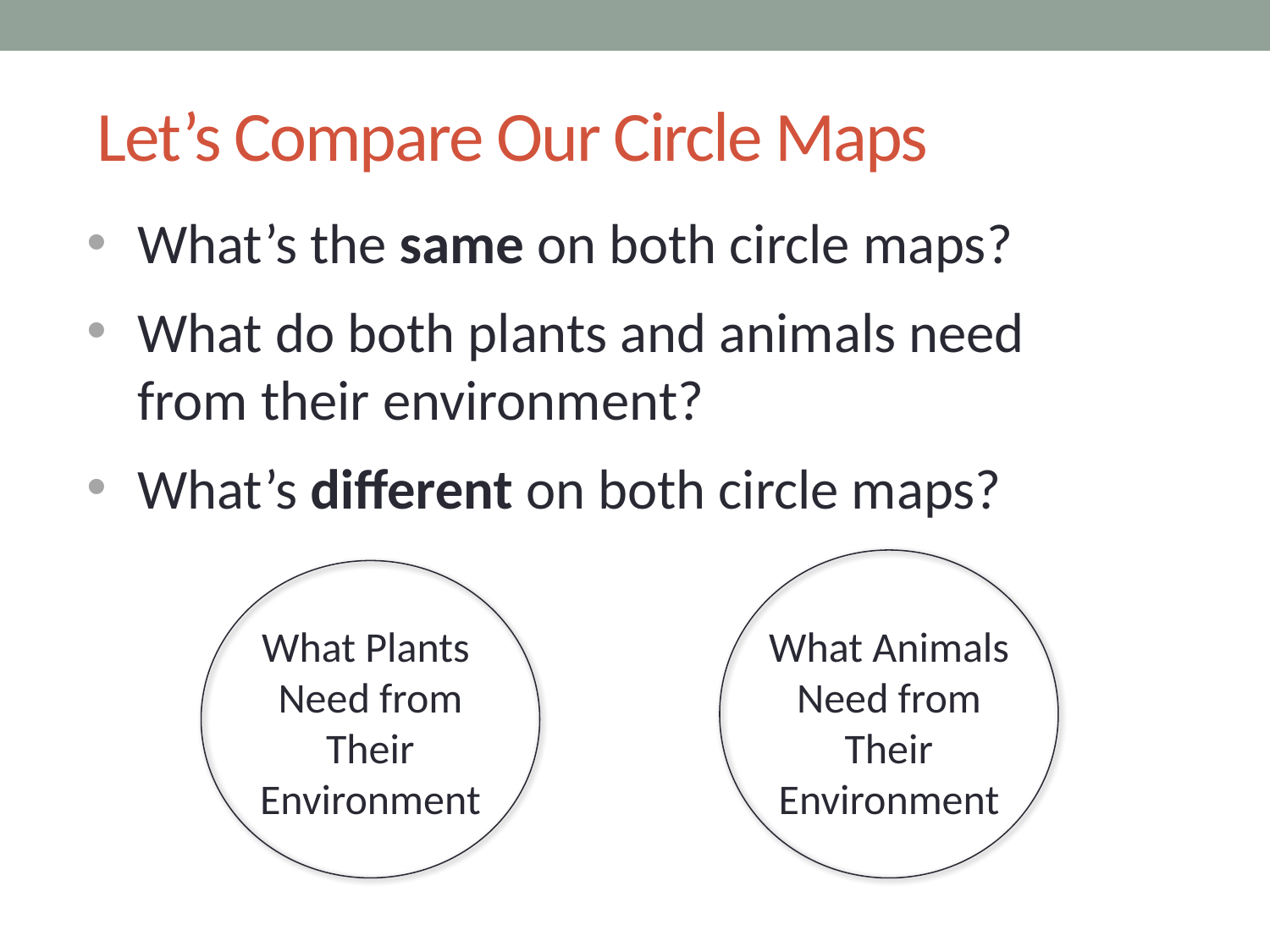

# Let’s Compare Our Circle Maps
What’s the same on both circle maps?
What do both plants and animals need from their environment?
What’s different on both circle maps?

What Plants
Need from Their Environment
What Animals
Need from Their Environment